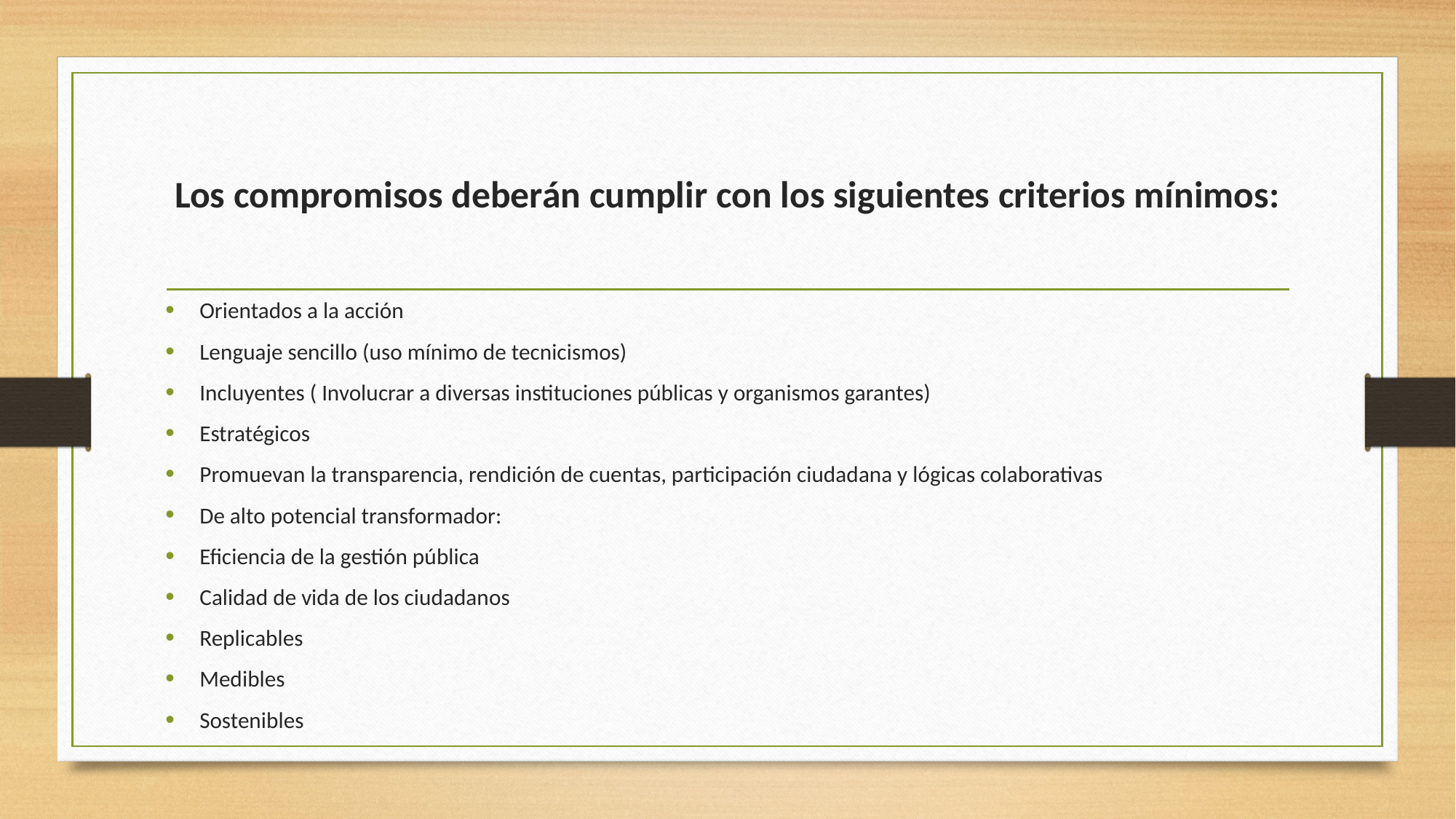

# Los compromisos deberán cumplir con los siguientes criterios mínimos:
Orientados a la acción
Lenguaje sencillo (uso mínimo de tecnicismos)
Incluyentes ( Involucrar a diversas instituciones públicas y organismos garantes)
Estratégicos
Promuevan la transparencia, rendición de cuentas, participación ciudadana y lógicas colaborativas
De alto potencial transformador:
Eficiencia de la gestión pública
Calidad de vida de los ciudadanos
Replicables
Medibles
Sostenibles